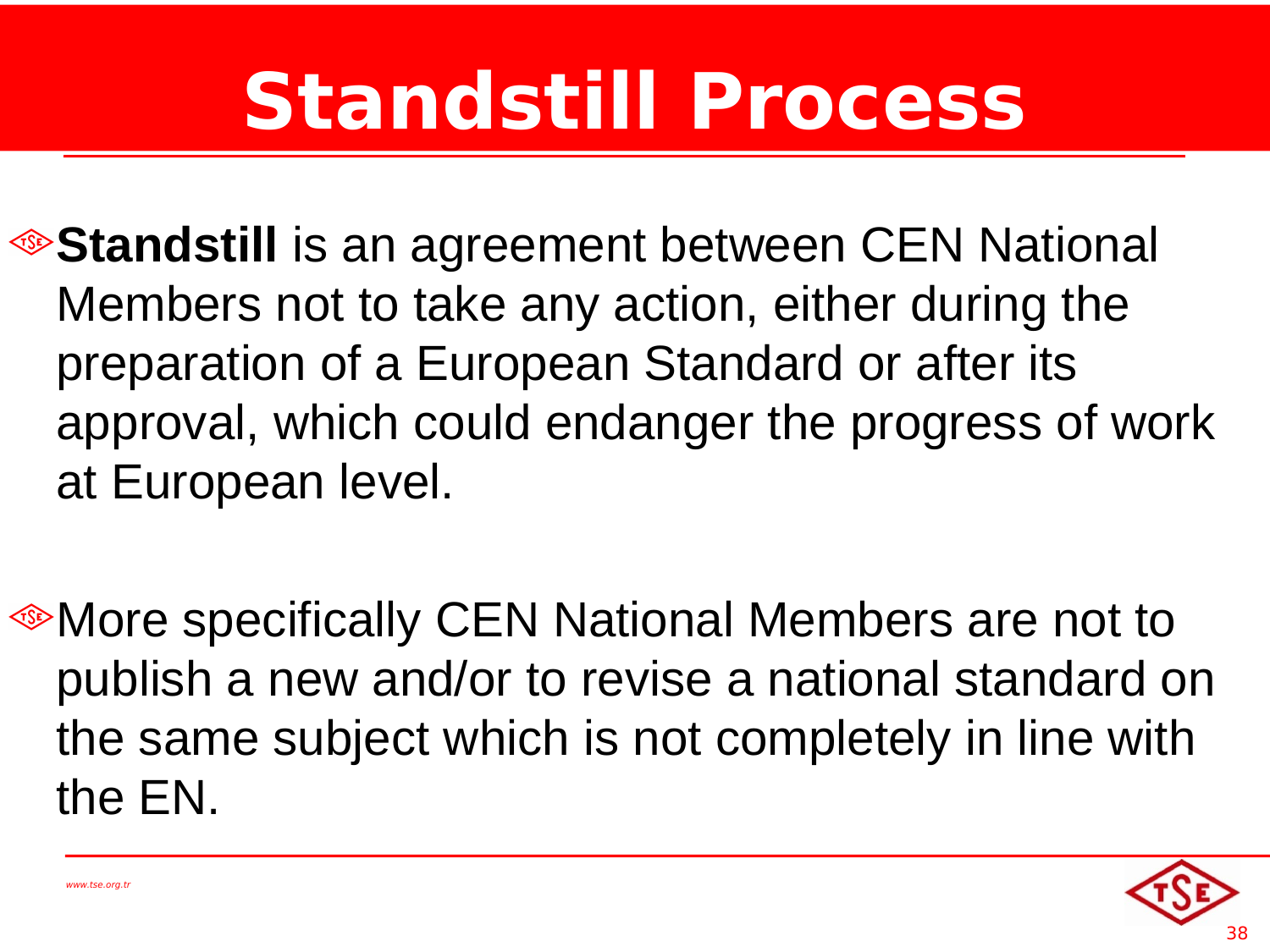

# Standstill Process
Standstill is an agreement between CEN National Members not to take any action, either during the preparation of a European Standard or after its approval, which could endanger the progress of work at European level.

More specifically CEN National Members are not to publish a new and/or to revise a national standard on the same subject which is not completely in line with the EN.

www.tse.org.tr
38